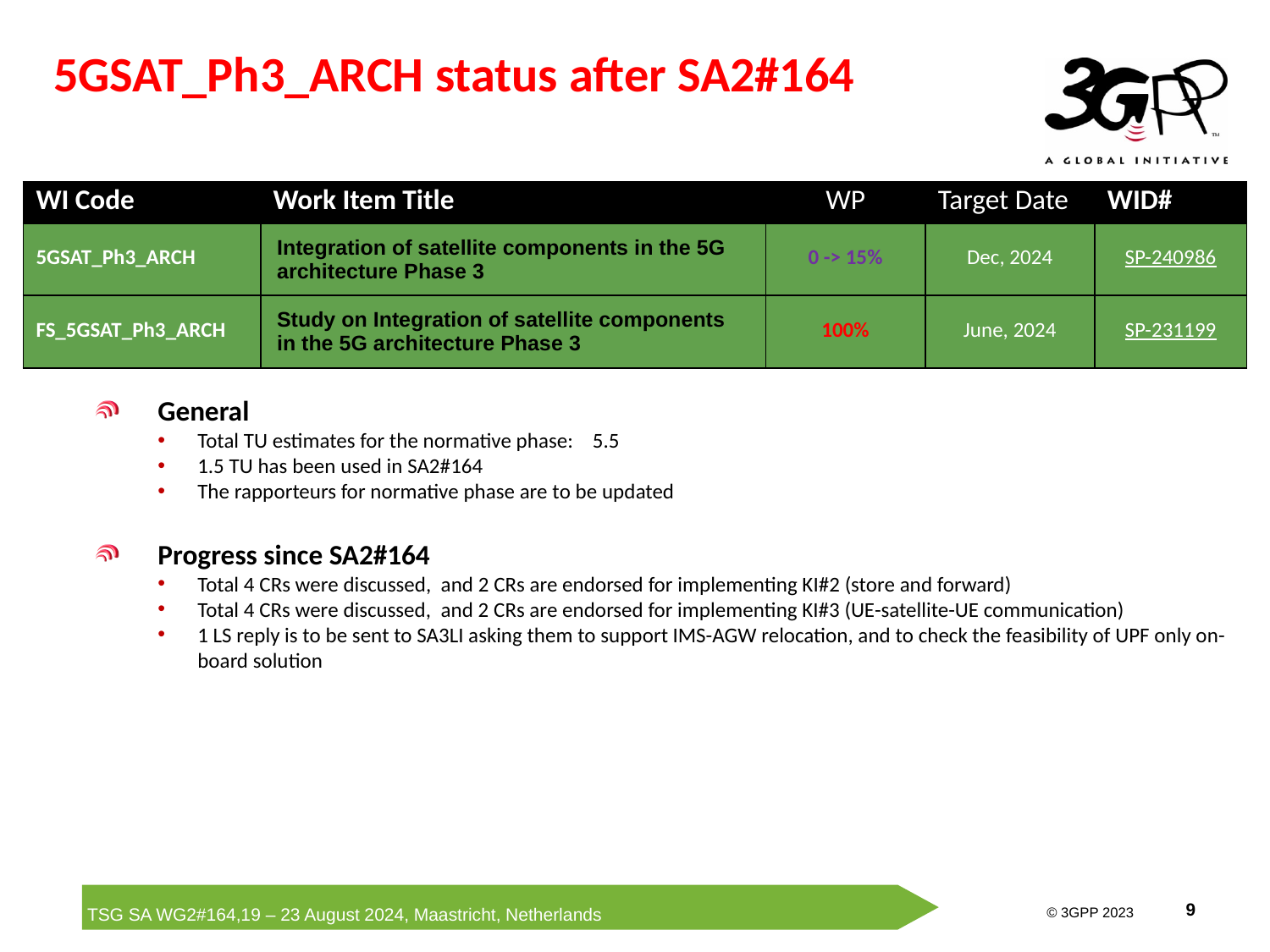

5GSAT_Ph3_ARCH status after SA2#164
| WI Code | Work Item Title | WP | Target Date | WID# |
| --- | --- | --- | --- | --- |
| 5GSAT\_Ph3\_ARCH | Integration of satellite components in the 5G architecture Phase 3 | 0 -> 15% | Dec, 2024 | SP-240986 |
| FS\_5GSAT\_Ph3\_ARCH | Study on Integration of satellite components in the 5G architecture Phase 3 | 100% | June, 2024 | SP-231199 |
General
Total TU estimates for the normative phase:    5.5
1.5 TU has been used in SA2#164
The rapporteurs for normative phase are to be updated

Progress since SA2#164
Total 4 CRs were discussed,  and 2 CRs are endorsed for implementing KI#2 (store and forward)
Total 4 CRs were discussed,  and 2 CRs are endorsed for implementing KI#3 (UE-satellite-UE communication)
1 LS reply is to be sent to SA3LI asking them to support IMS-AGW relocation, and to check the feasibility of UPF only on-board solution